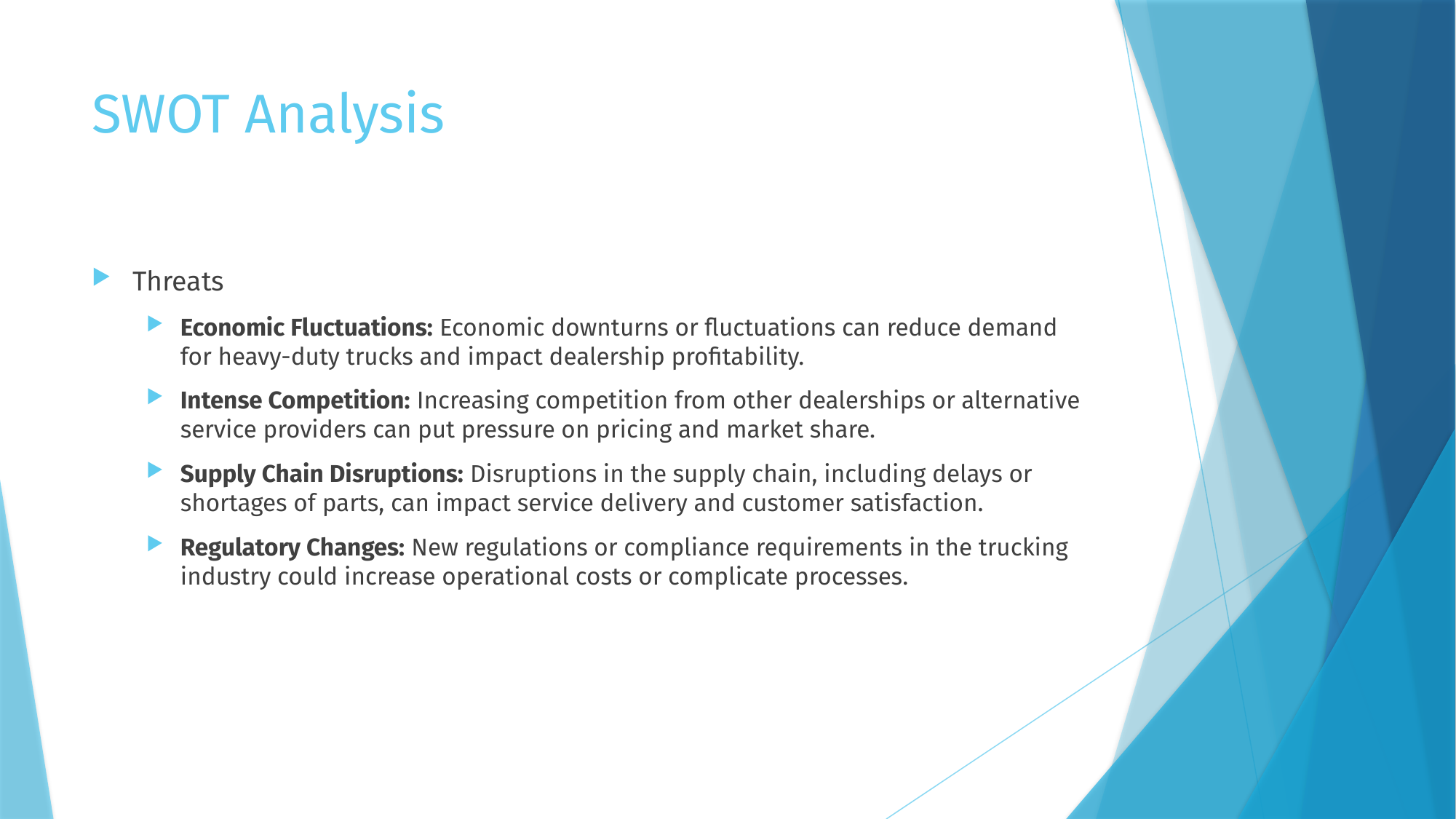

# SWOT Analysis
Threats
Economic Fluctuations: Economic downturns or fluctuations can reduce demand for heavy-duty trucks and impact dealership profitability.
Intense Competition: Increasing competition from other dealerships or alternative service providers can put pressure on pricing and market share.
Supply Chain Disruptions: Disruptions in the supply chain, including delays or shortages of parts, can impact service delivery and customer satisfaction.
Regulatory Changes: New regulations or compliance requirements in the trucking industry could increase operational costs or complicate processes.